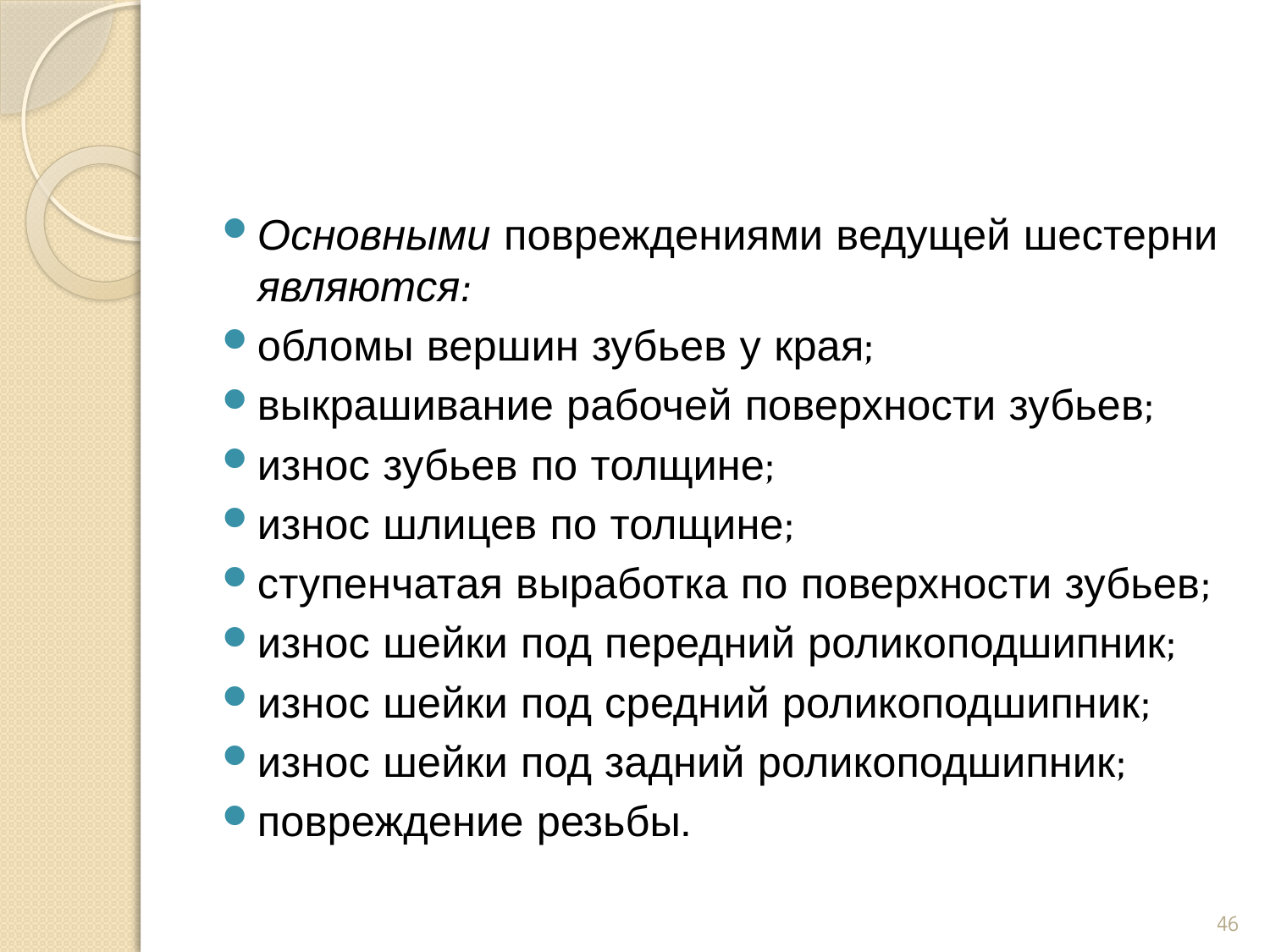

Основными повреждениями ведущей шестерни являются:
обломы вершин зубьев у края;
выкрашивание рабочей поверхности зубьев;
износ зубьев по толщине;
износ шлицев по толщине;
ступенчатая выработка по поверхности зубьев;
износ шейки под передний роликоподшипник;
износ шейки под средний роликоподшипник;
износ шейки под задний роликоподшипник;
повреждение резьбы.
46